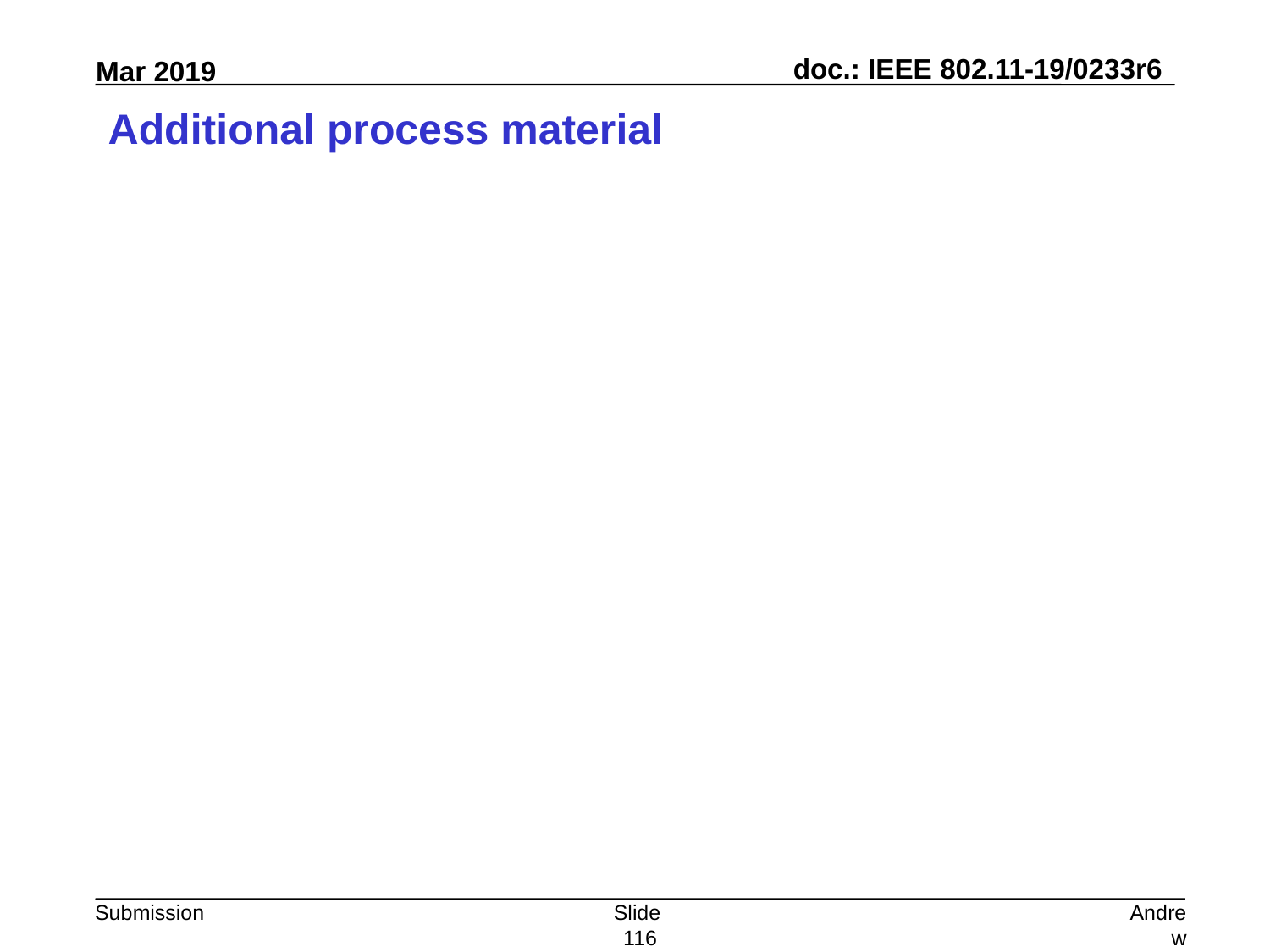

# Additional process material
Slide 116
Andrew Myles, Cisco